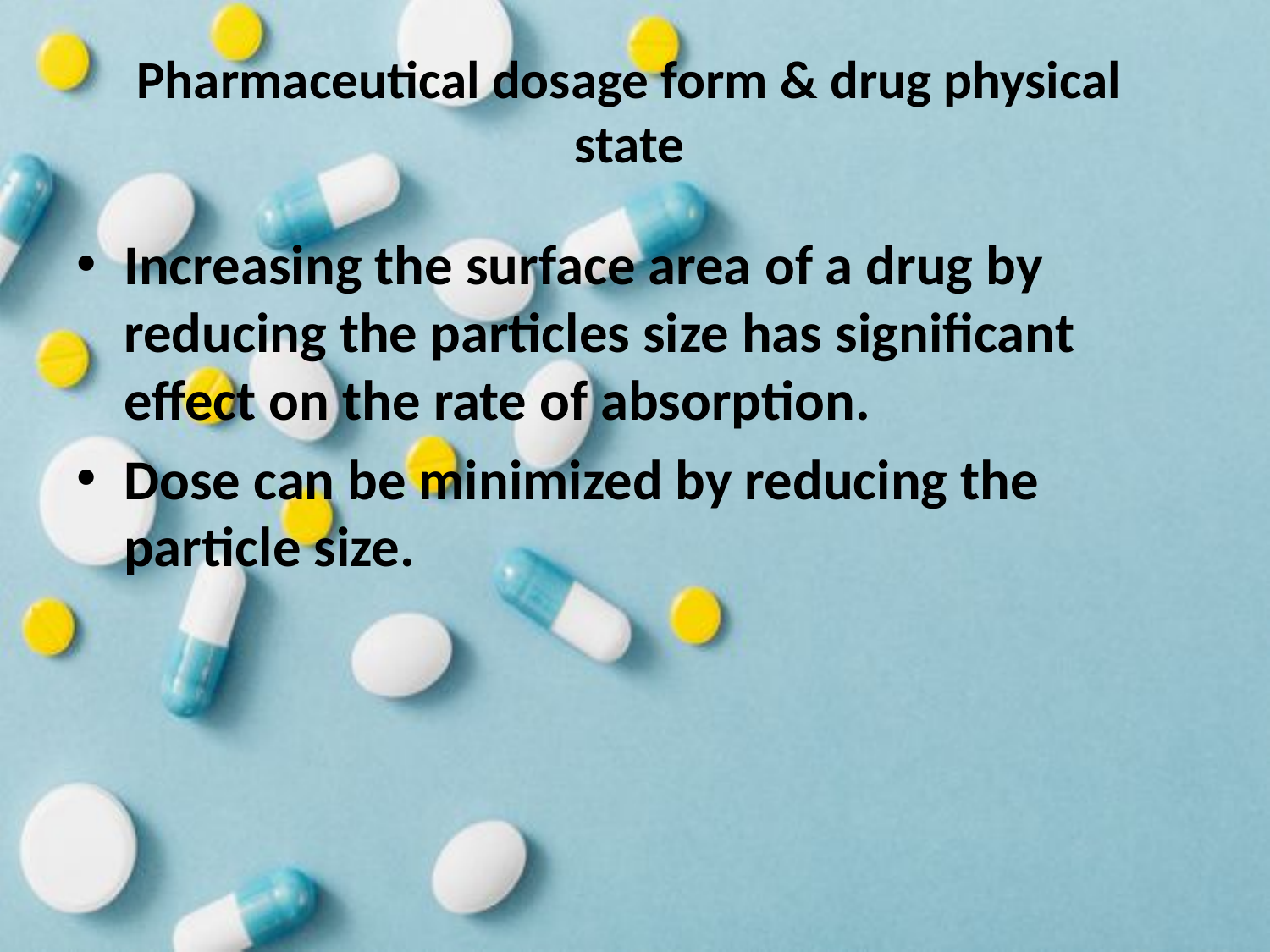

# Pharmaceutical dosage form & drug physical state
Increasing the surface area of a drug by reducing the particles size has significant effect on the rate of absorption.
Dose can be minimized by reducing the particle size.